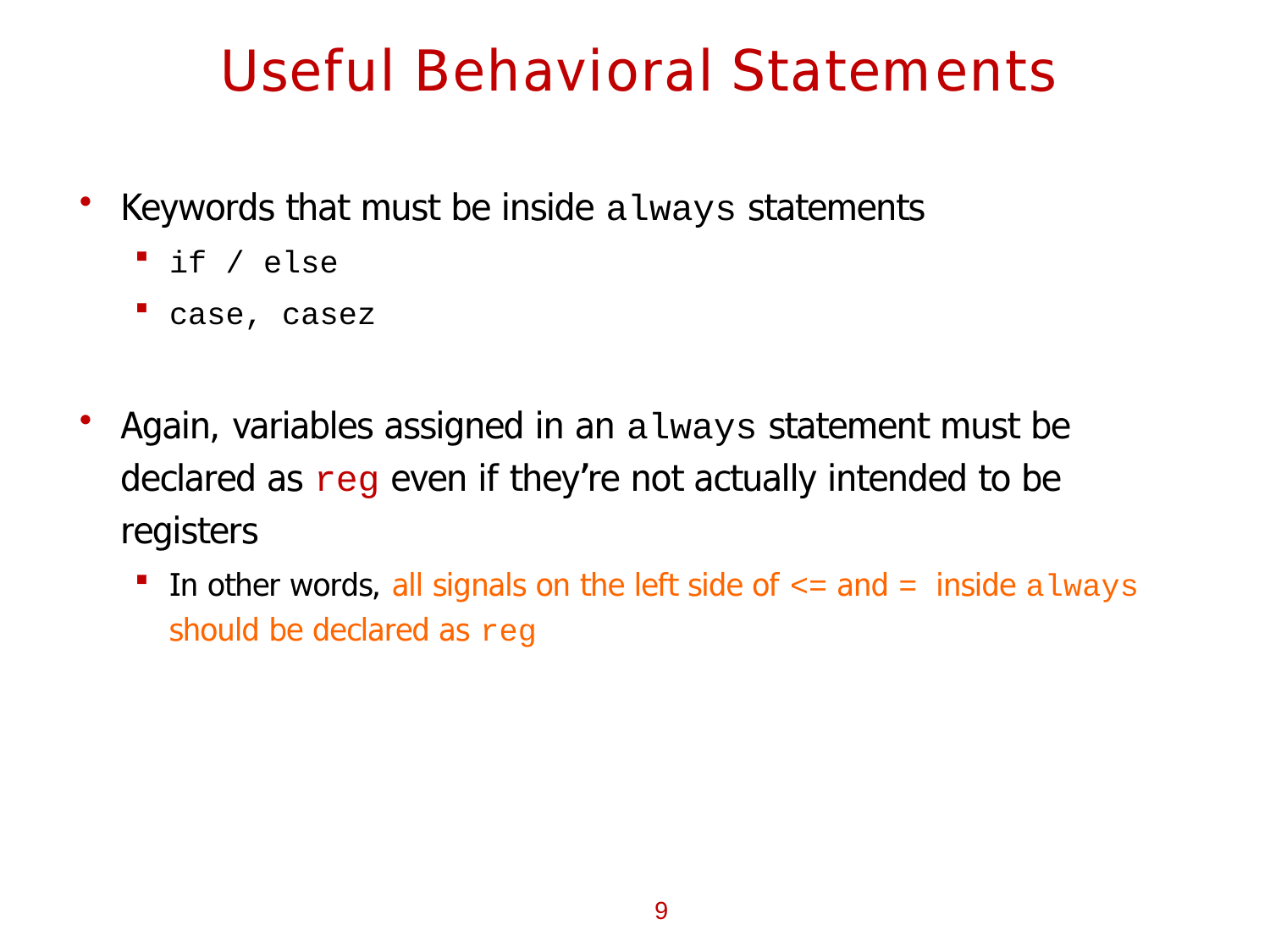

# Useful Behavioral Statements
Keywords that must be inside always statements
if / else
case, casez

Again, variables assigned in an always statement must be declared as reg even if they’re not actually intended to be registers
In other words, all signals on the left side of <= and = inside always should be declared as reg

9